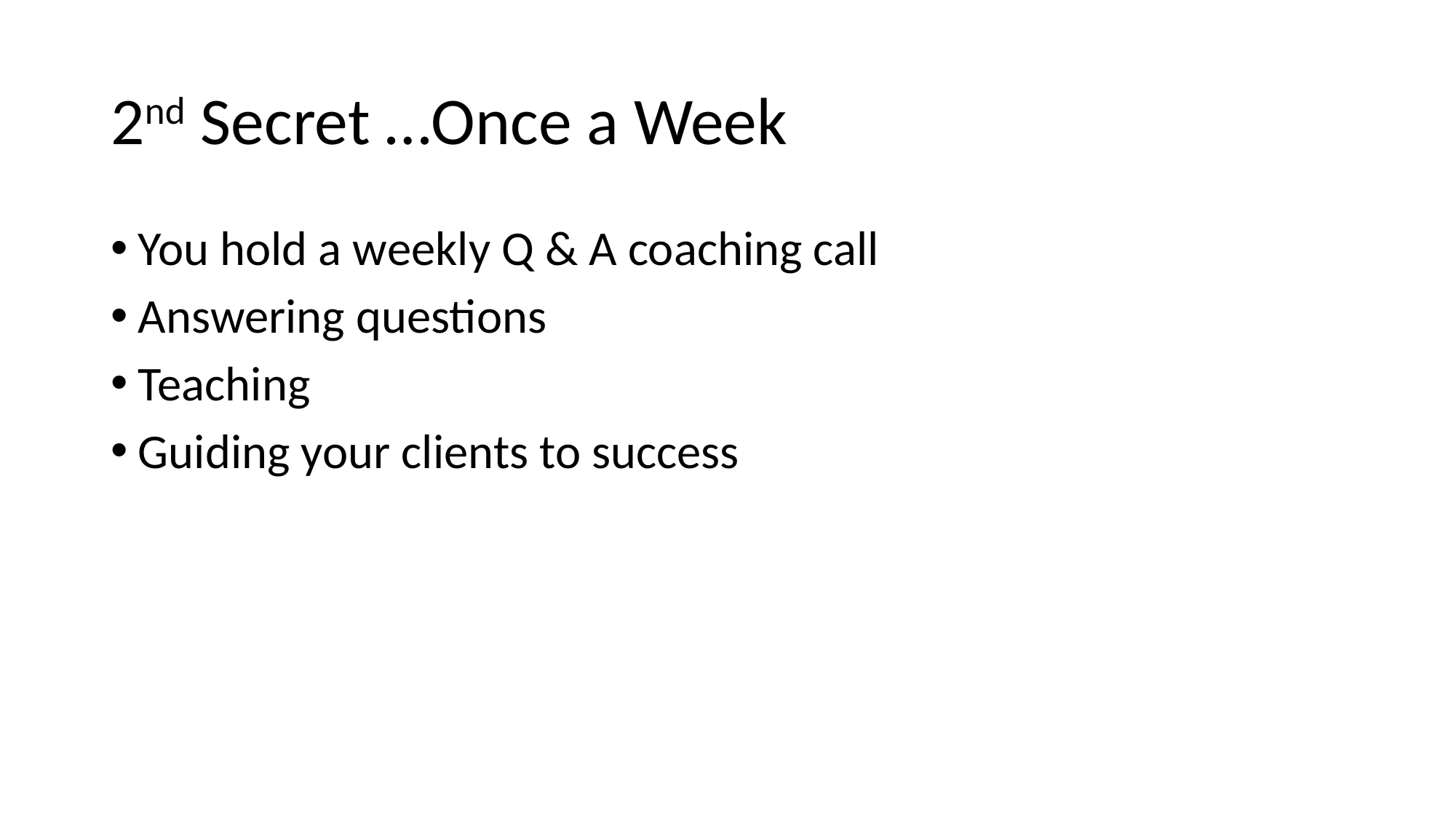

# 2nd Secret …Once a Week
You hold a weekly Q & A coaching call
Answering questions
Teaching
Guiding your clients to success